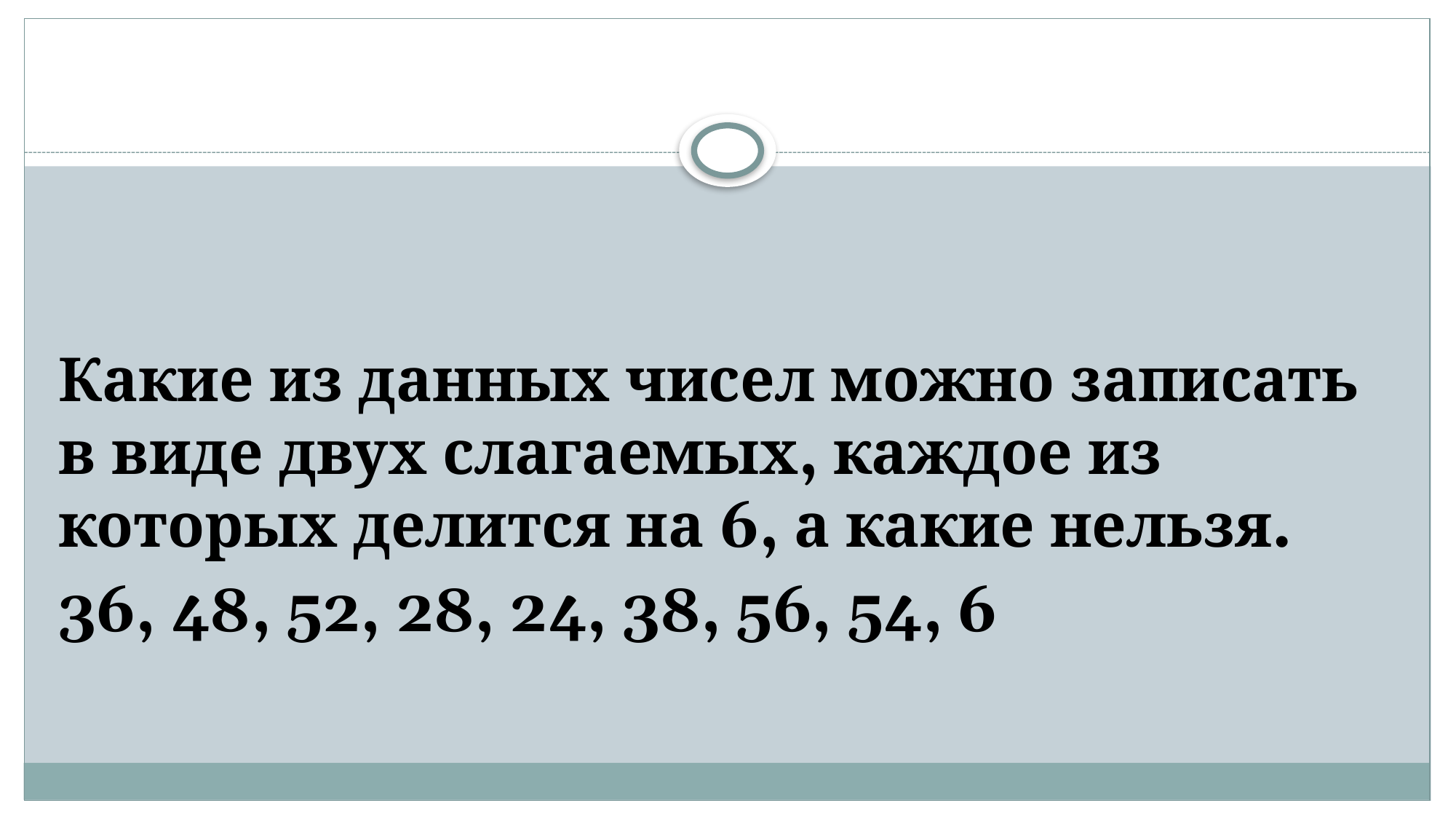

#

Какие из данных чисел можно записать в виде двух слагаемых, каждое из которых делится на 6, а какие нельзя.
36, 48, 52, 28, 24, 38, 56, 54, 6